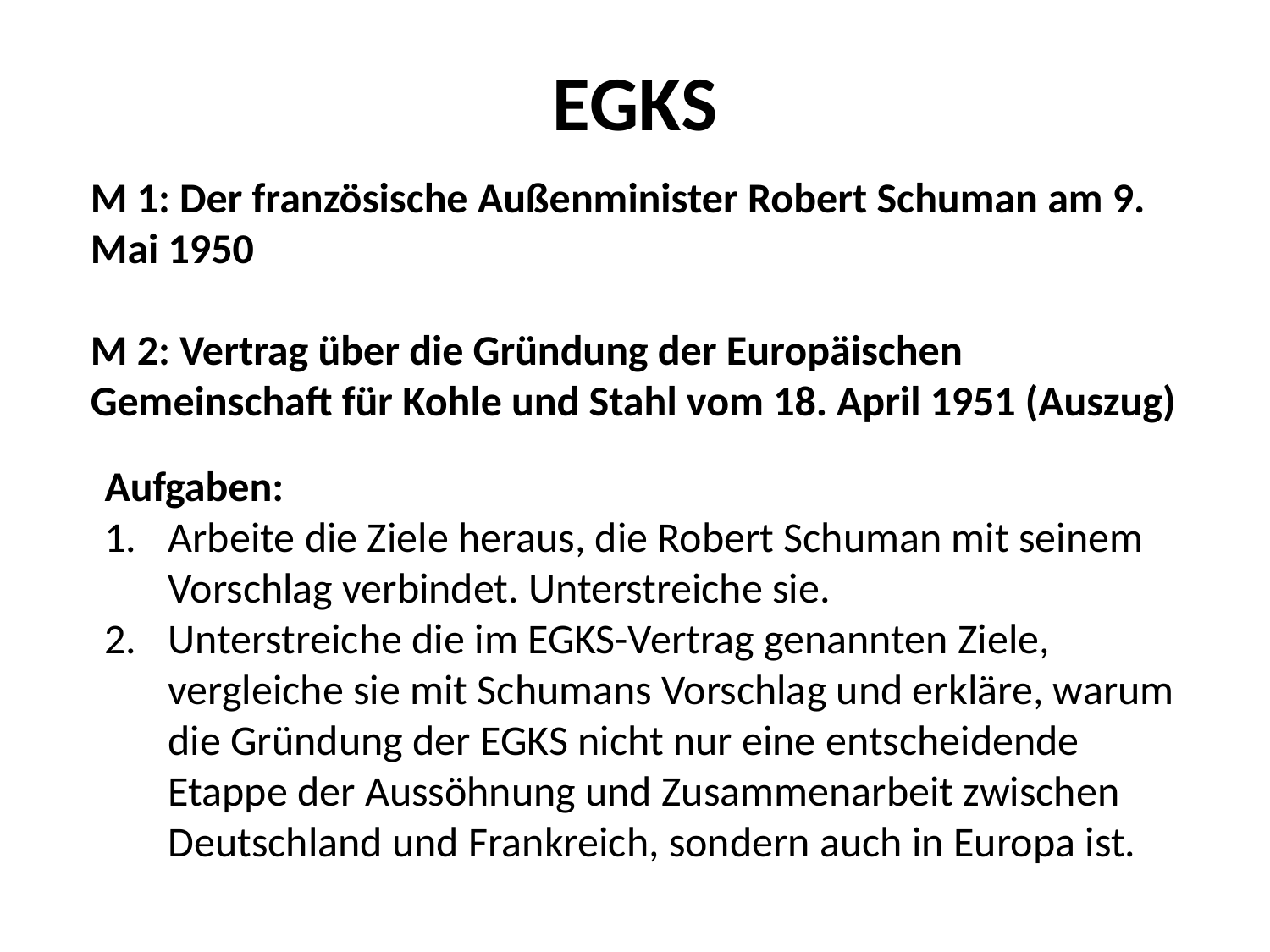

# EGKS
M 1: Der französische Außenminister Robert Schuman am 9. Mai 1950

M 2: Vertrag über die Gründung der Europäischen Gemeinschaft für Kohle und Stahl vom 18. April 1951 (Auszug)
Aufgaben:
Arbeite die Ziele heraus, die Robert Schuman mit seinem Vorschlag verbindet. Unterstreiche sie.
Unterstreiche die im EGKS-Vertrag genannten Ziele, vergleiche sie mit Schumans Vorschlag und erkläre, warum die Gründung der EGKS nicht nur eine entscheidende Etappe der Aussöhnung und Zusammenarbeit zwischen Deutschland und Frankreich, sondern auch in Europa ist.